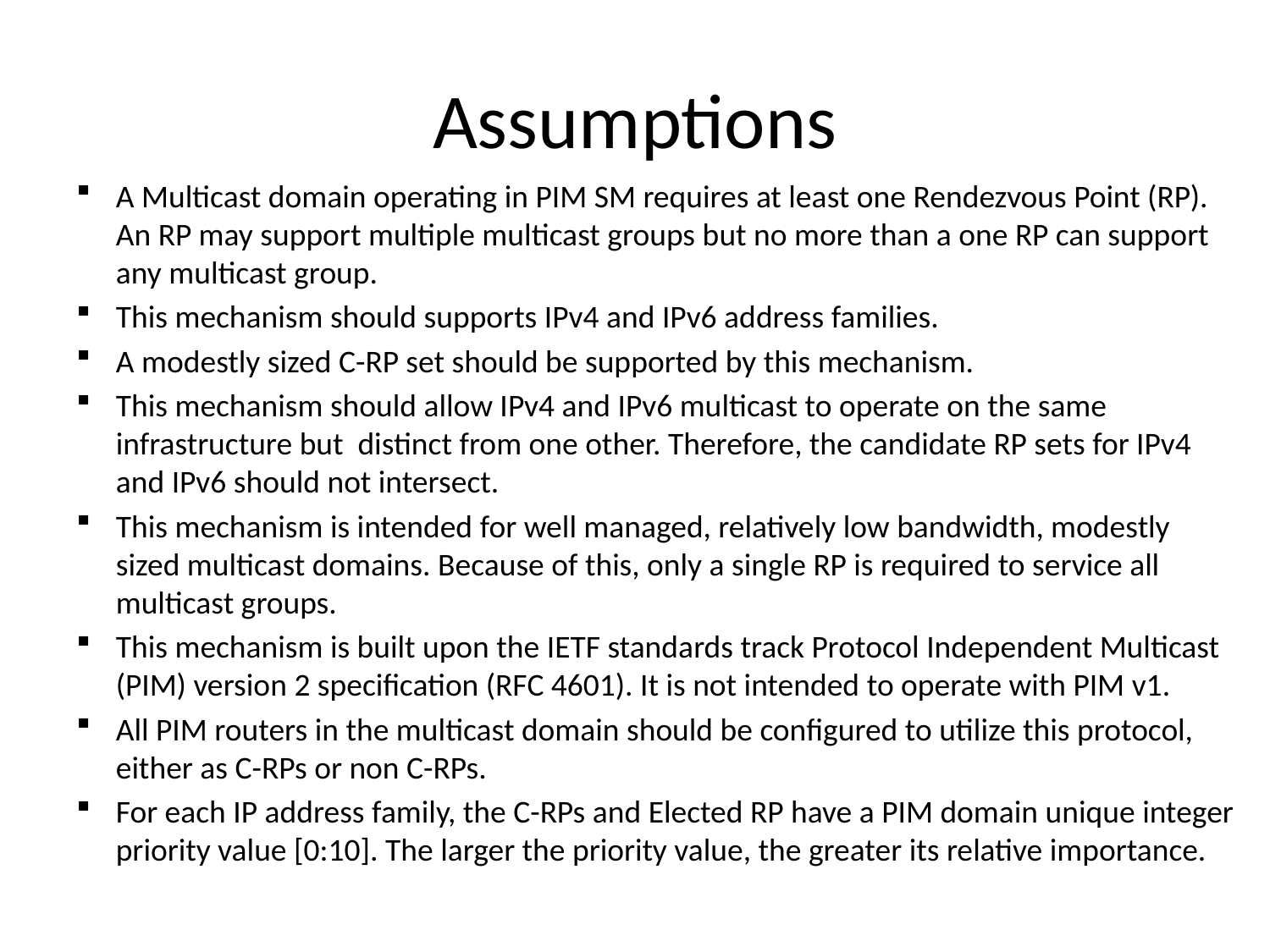

# Assumptions
A Multicast domain operating in PIM SM requires at least one Rendezvous Point (RP). An RP may support multiple multicast groups but no more than a one RP can support any multicast group.
This mechanism should supports IPv4 and IPv6 address families.
A modestly sized C-RP set should be supported by this mechanism.
This mechanism should allow IPv4 and IPv6 multicast to operate on the same infrastructure but  distinct from one other. Therefore, the candidate RP sets for IPv4 and IPv6 should not intersect.
This mechanism is intended for well managed, relatively low bandwidth, modestly sized multicast domains. Because of this, only a single RP is required to service all multicast groups.
This mechanism is built upon the IETF standards track Protocol Independent Multicast (PIM) version 2 specification (RFC 4601). It is not intended to operate with PIM v1.
All PIM routers in the multicast domain should be configured to utilize this protocol, either as C-RPs or non C-RPs.
For each IP address family, the C-RPs and Elected RP have a PIM domain unique integer priority value [0:10]. The larger the priority value, the greater its relative importance.